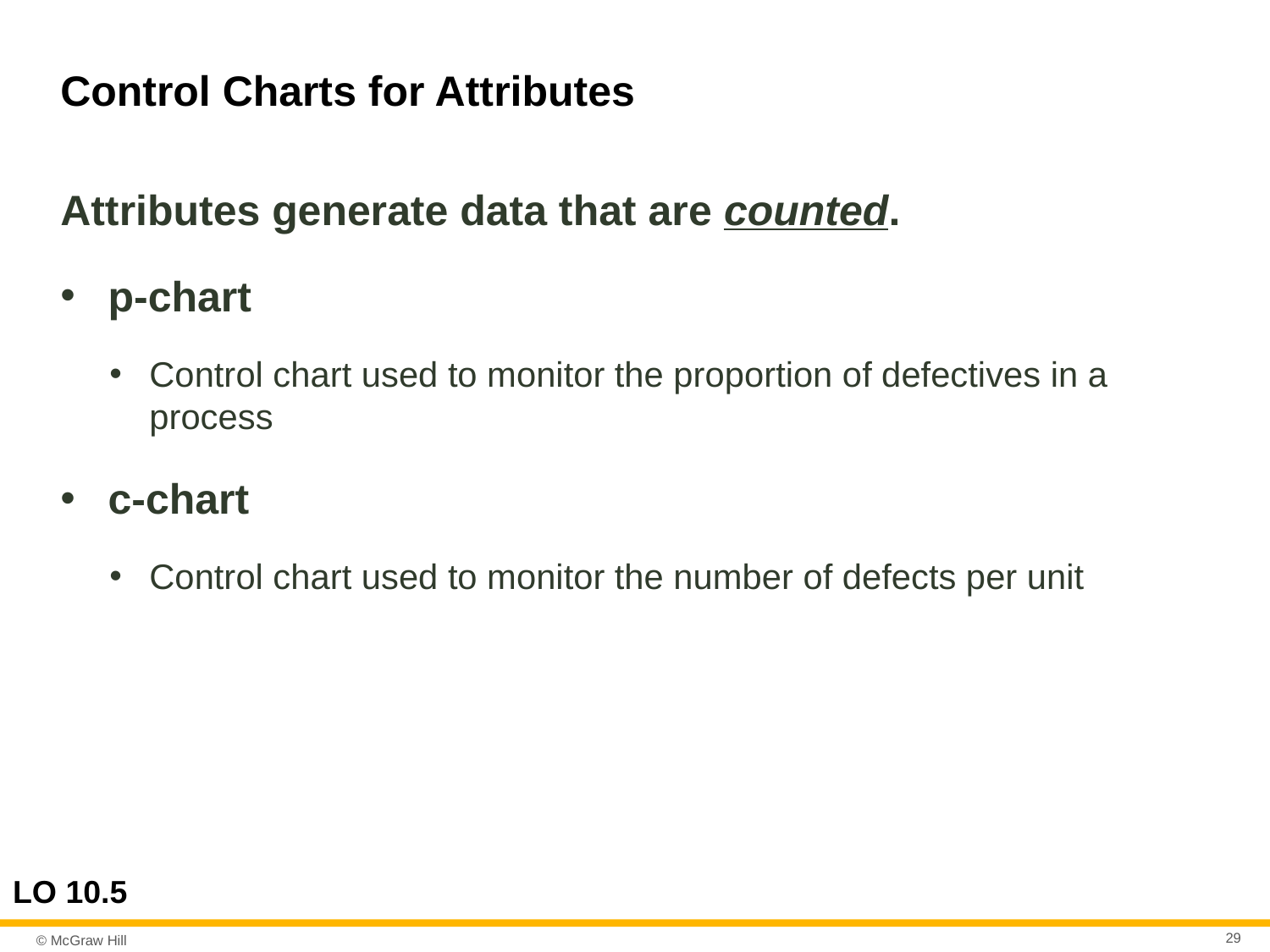

# Control Charts for Attributes
Attributes generate data that are counted.
p-chart
Control chart used to monitor the proportion of defectives in a process
c-chart
Control chart used to monitor the number of defects per unit
LO 10.5